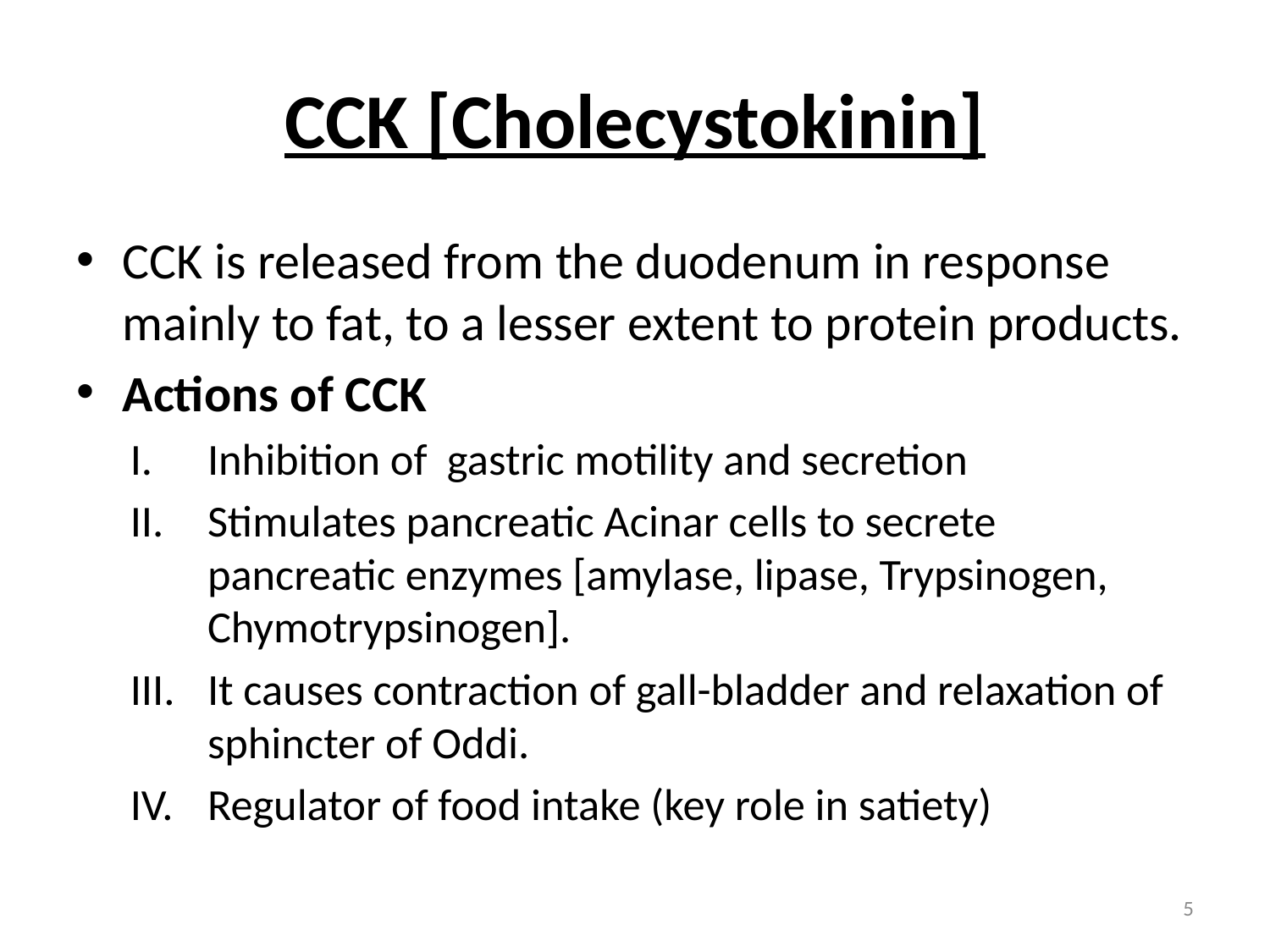

# CCK [Cholecystokinin]
CCK is released from the duodenum in response  mainly to fat, to a lesser extent to protein products.
Actions of CCK
Inhibition of  gastric motility and secretion
Stimulates pancreatic Acinar cells to secrete pancreatic enzymes [amylase, lipase, Trypsinogen, Chymotrypsinogen].
It causes contraction of gall-bladder and relaxation of sphincter of Oddi.
Regulator of food intake (key role in satiety)

5